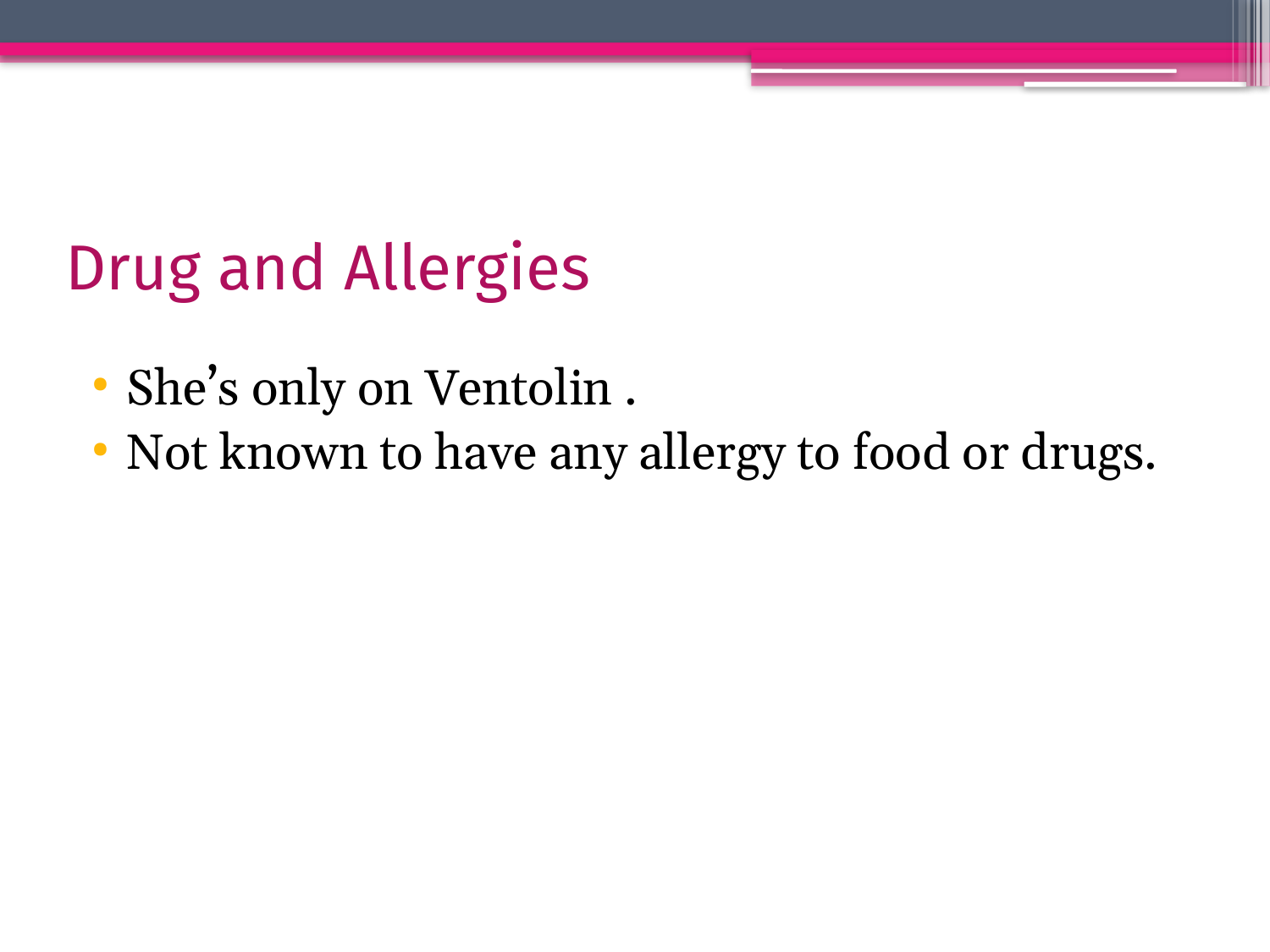

# Drug and Allergies
She’s only on Ventolin .
Not known to have any allergy to food or drugs.